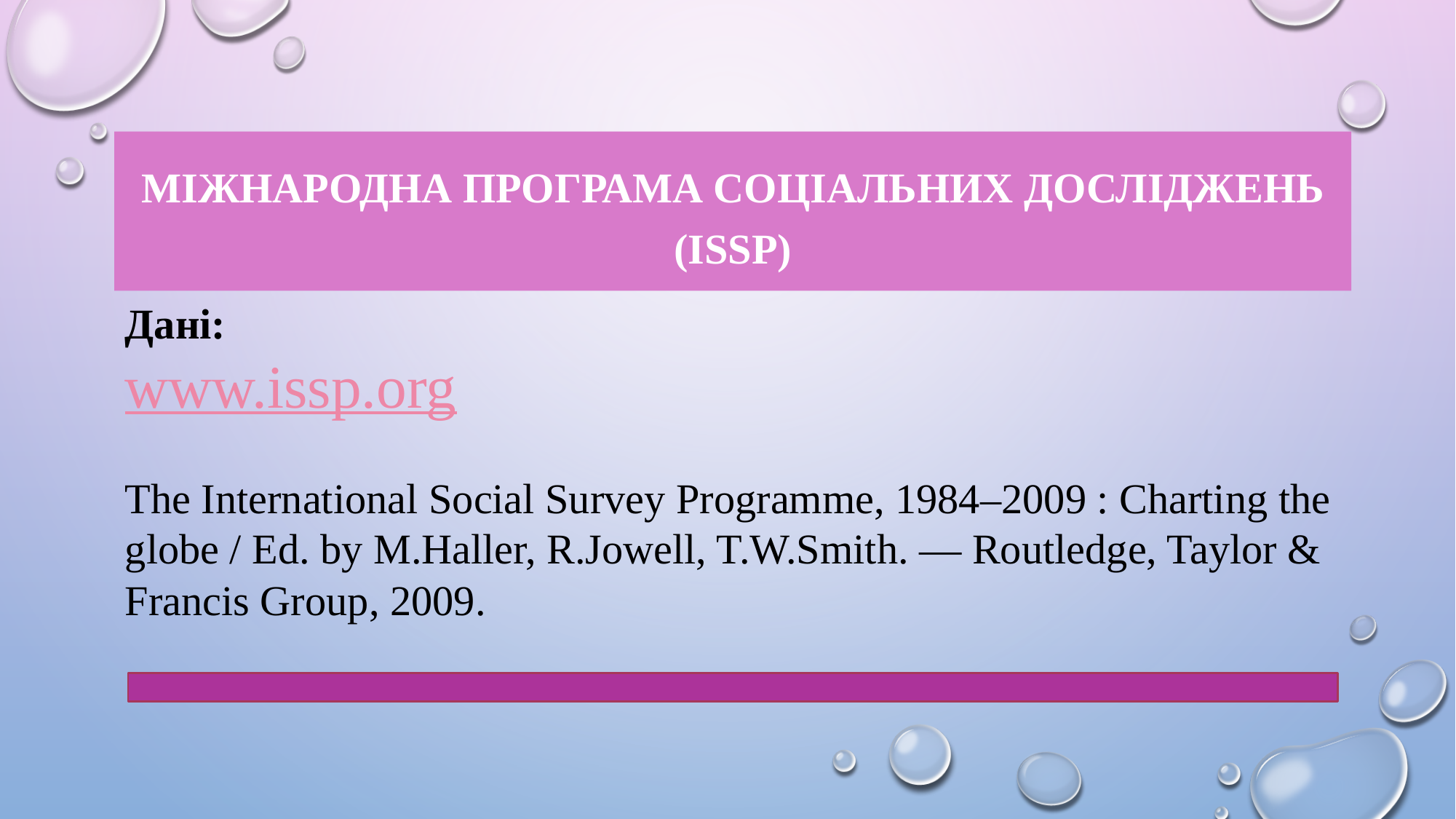

Міжнародна програма соціальних досліджень (ISSP)
Дані:
www.issp.org

The International Social Survey Programme, 1984–2009 : Charting the globe / Ed. by M.Haller, R.Jowell, T.W.Smith. — Routledge, Taylor & Francis Group, 2009.